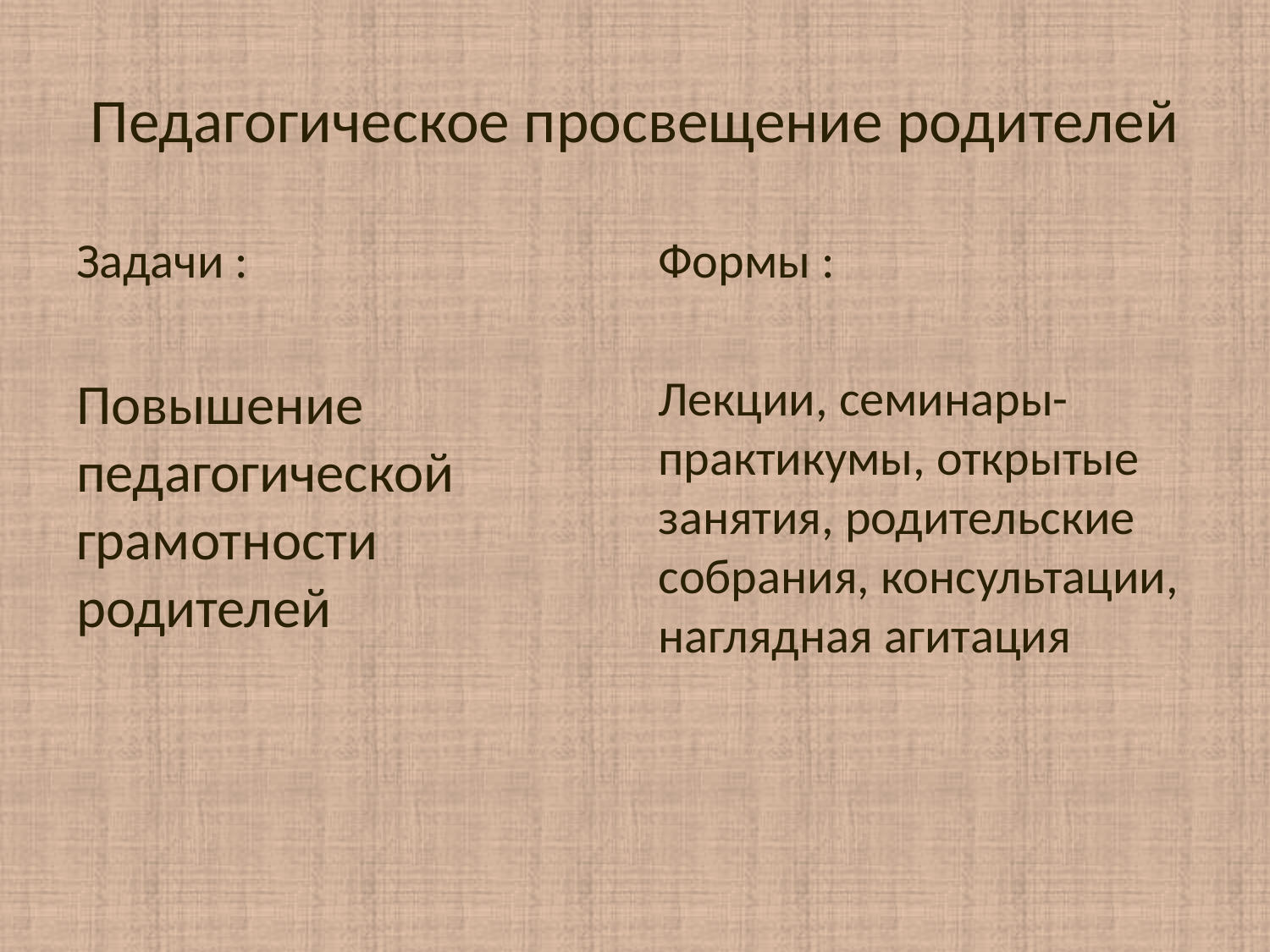

# Педагогическое просвещение родителей
Задачи :

Повышение педагогической грамотности родителей
Формы :

Лекции, семинары-практикумы, открытые занятия, родительские собрания, консультации, наглядная агитация